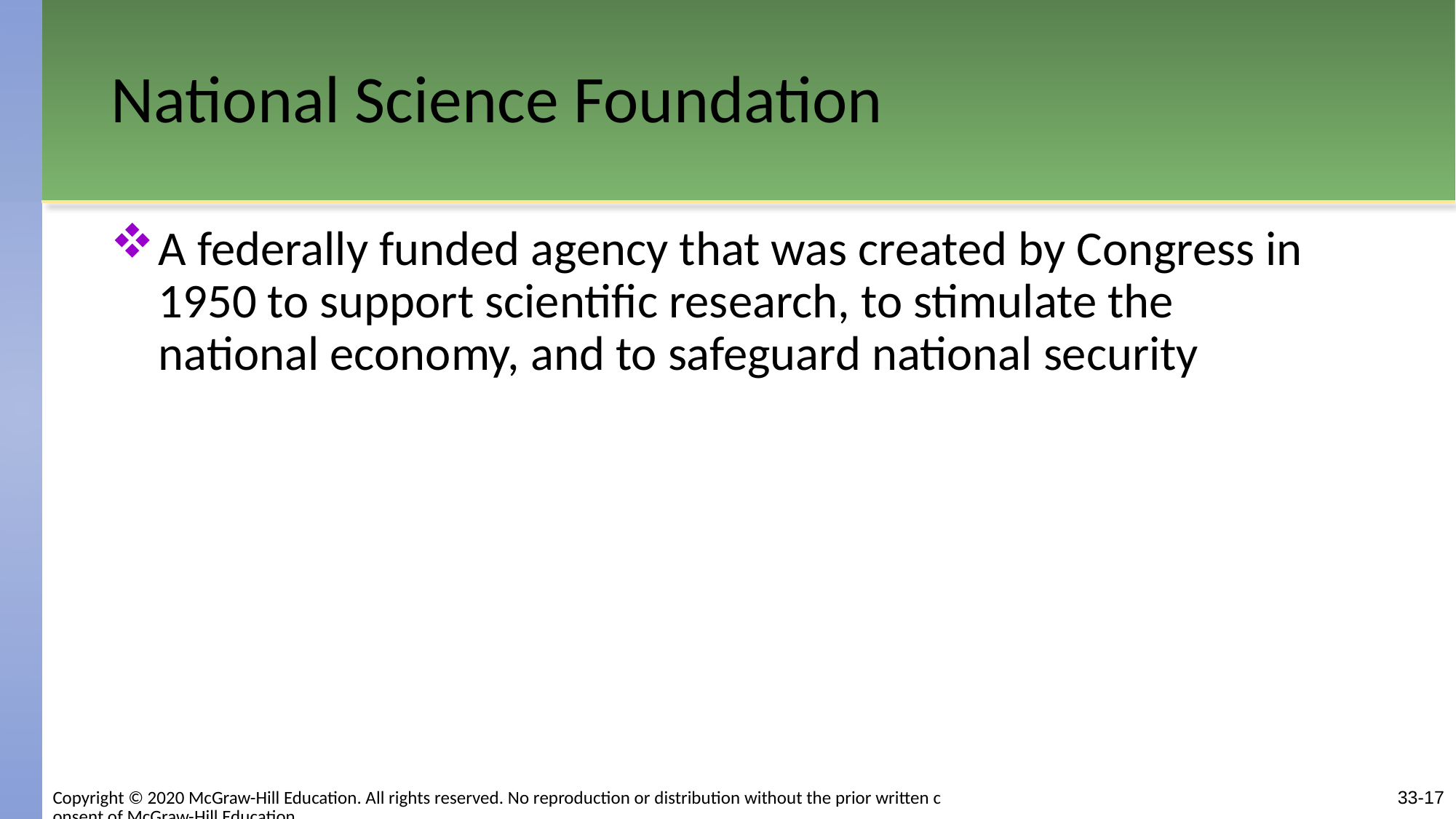

# National Science Foundation
A federally funded agency that was created by Congress in 1950 to support scientific research, to stimulate the national economy, and to safeguard national security
Copyright © 2020 McGraw-Hill Education. All rights reserved. No reproduction or distribution without the prior written consent of McGraw-Hill Education.
33-17